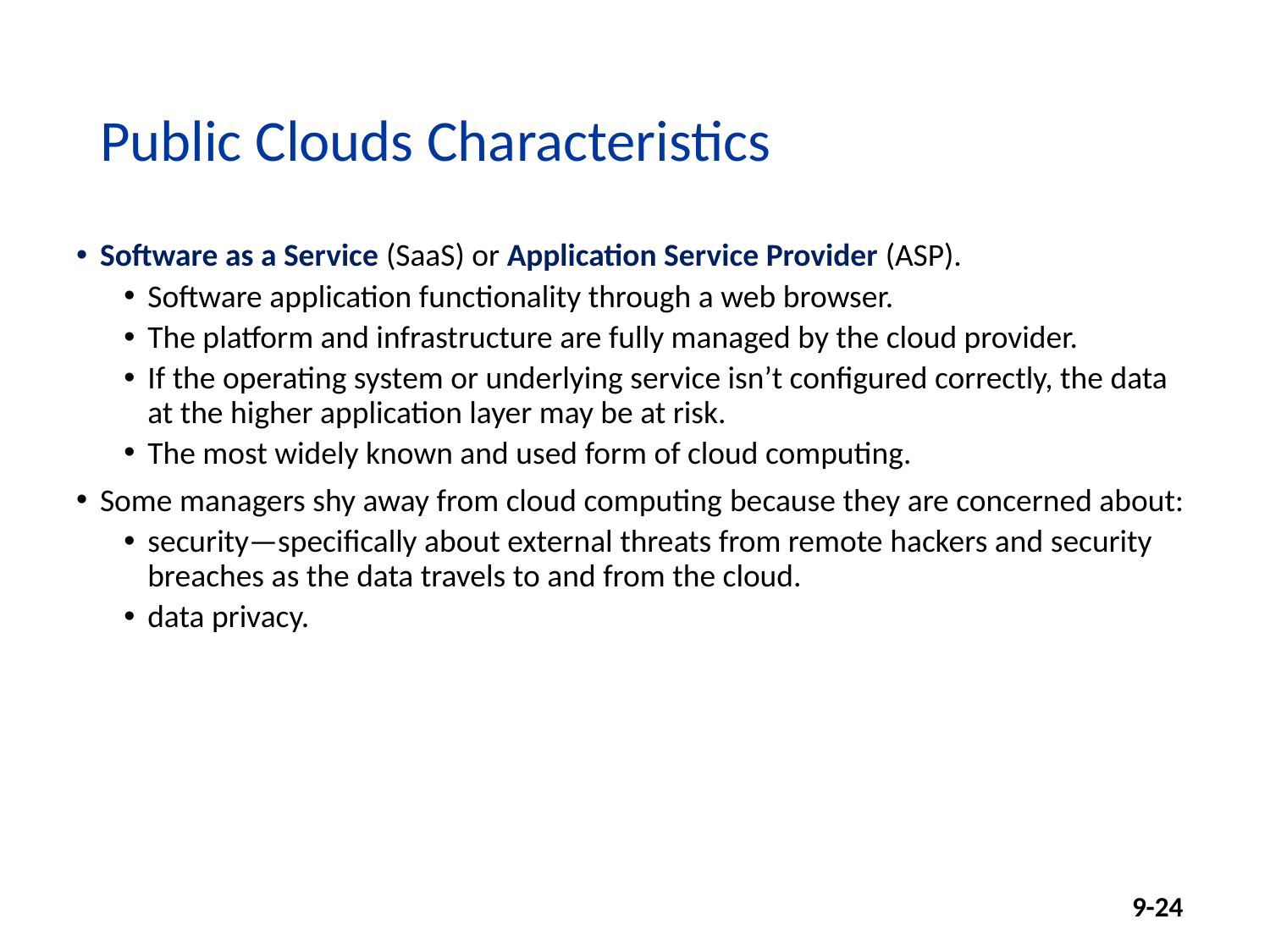

# Public Clouds Characteristics
Software as a Service (SaaS) or Application Service Provider (ASP).
Software application functionality through a web browser.
The platform and infrastructure are fully managed by the cloud provider.
If the operating system or underlying service isn’t configured correctly, the data at the higher application layer may be at risk.
The most widely known and used form of cloud computing.
Some managers shy away from cloud computing because they are concerned about:
security—specifically about external threats from remote hackers and security breaches as the data travels to and from the cloud.
data privacy.